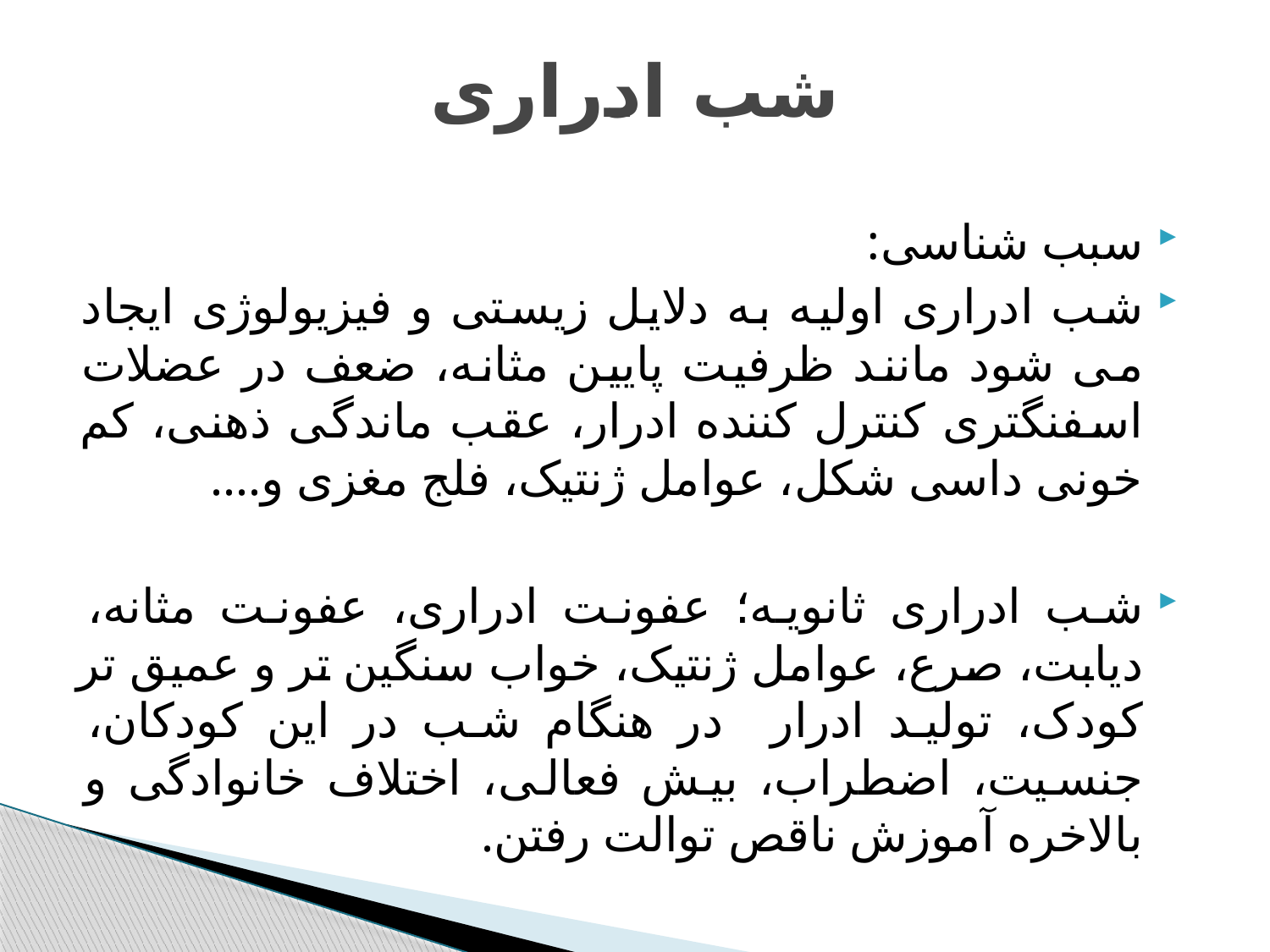

# شب ادراری
سبب شناسی:
شب ادراری اولیه به دلایل زیستی و فیزیولوژی ایجاد می شود مانند ظرفیت پایین مثانه، ضعف در عضلات اسفنگتری کنترل کننده ادرار، عقب ماندگی ذهنی، کم خونی داسی شکل، عوامل ژنتیک، فلج مغزی و....

شب ادراری ثانویه؛ عفونت ادراری، عفونت مثانه، دیابت، صرع، عوامل ژنتیک، خواب سنگین تر و عمیق تر کودک، تولید ادرار  در هنگام شب در این کودکان، جنسیت، اضطراب، بیش فعالی، اختلاف خانوادگی و بالاخره آموزش ناقص توالت رفتن.